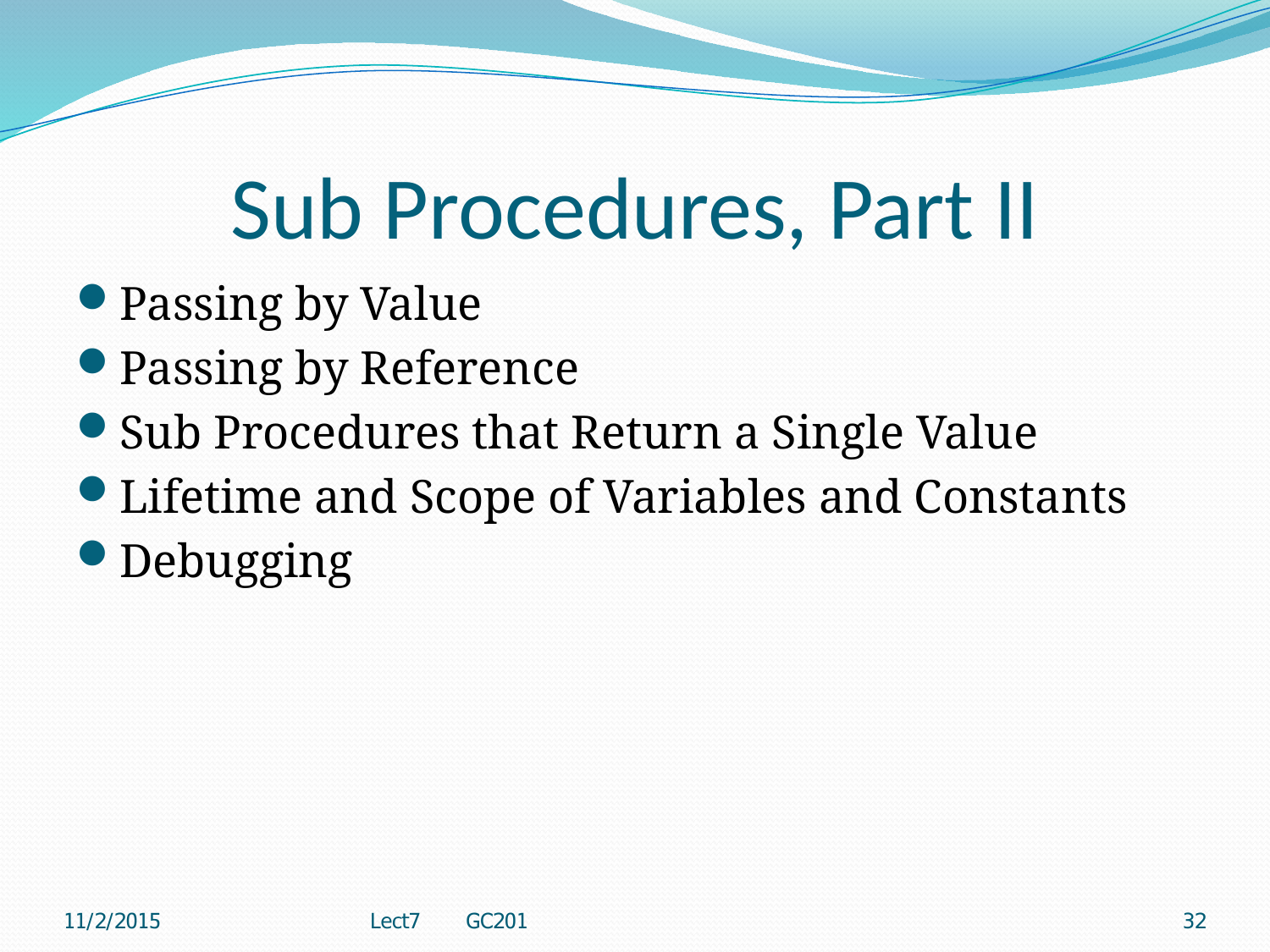

# Sub Procedures, Part II
Passing by Value
Passing by Reference
Sub Procedures that Return a Single Value
Lifetime and Scope of Variables and Constants
Debugging
11/2/2015
Lect7       GC201
32